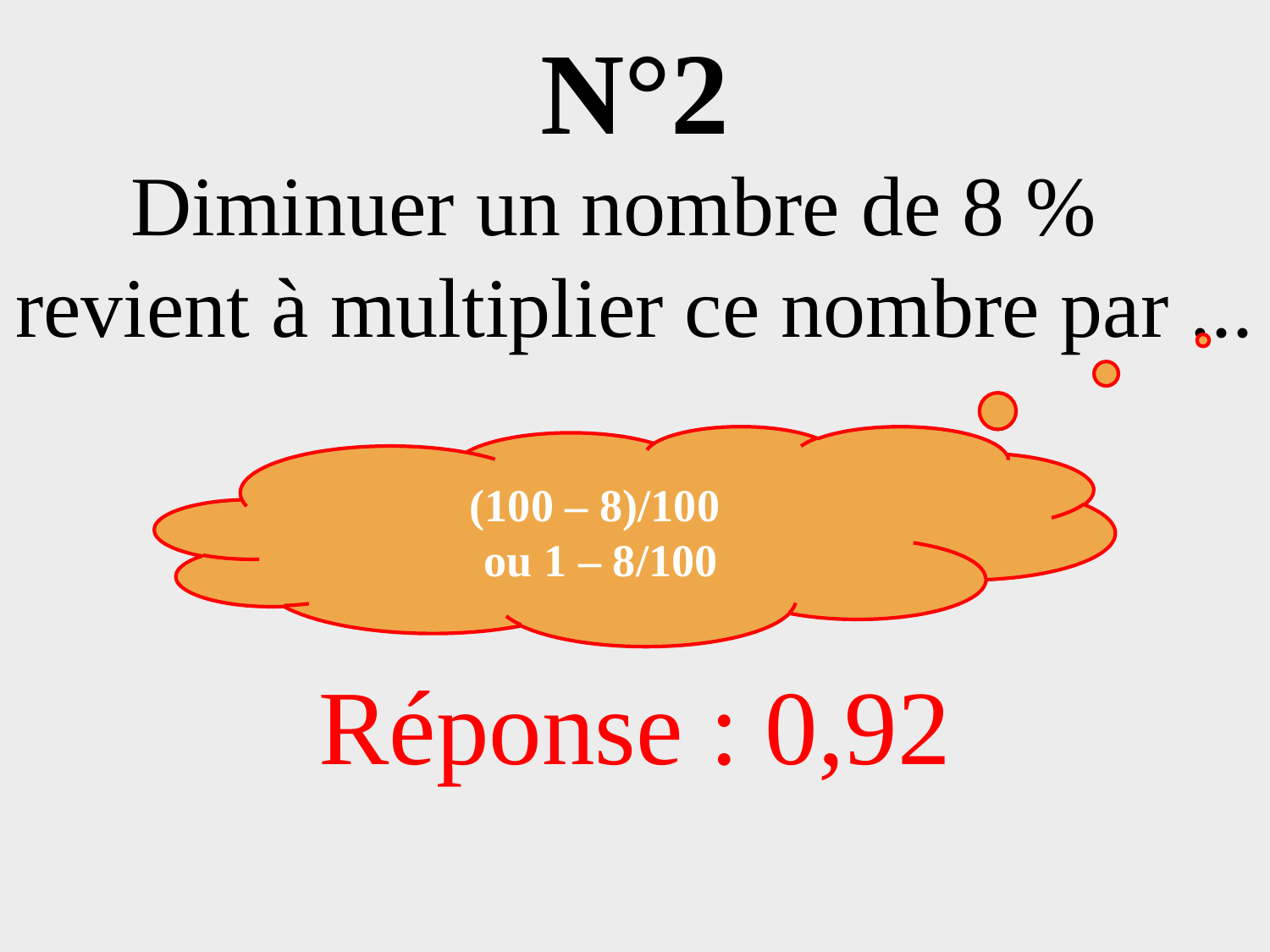

# N°2
Diminuer un nombre de 8 %
revient à multiplier ce nombre par ...

Réponse : 0,92

(100 – 8)/100
ou 1 – 8/100